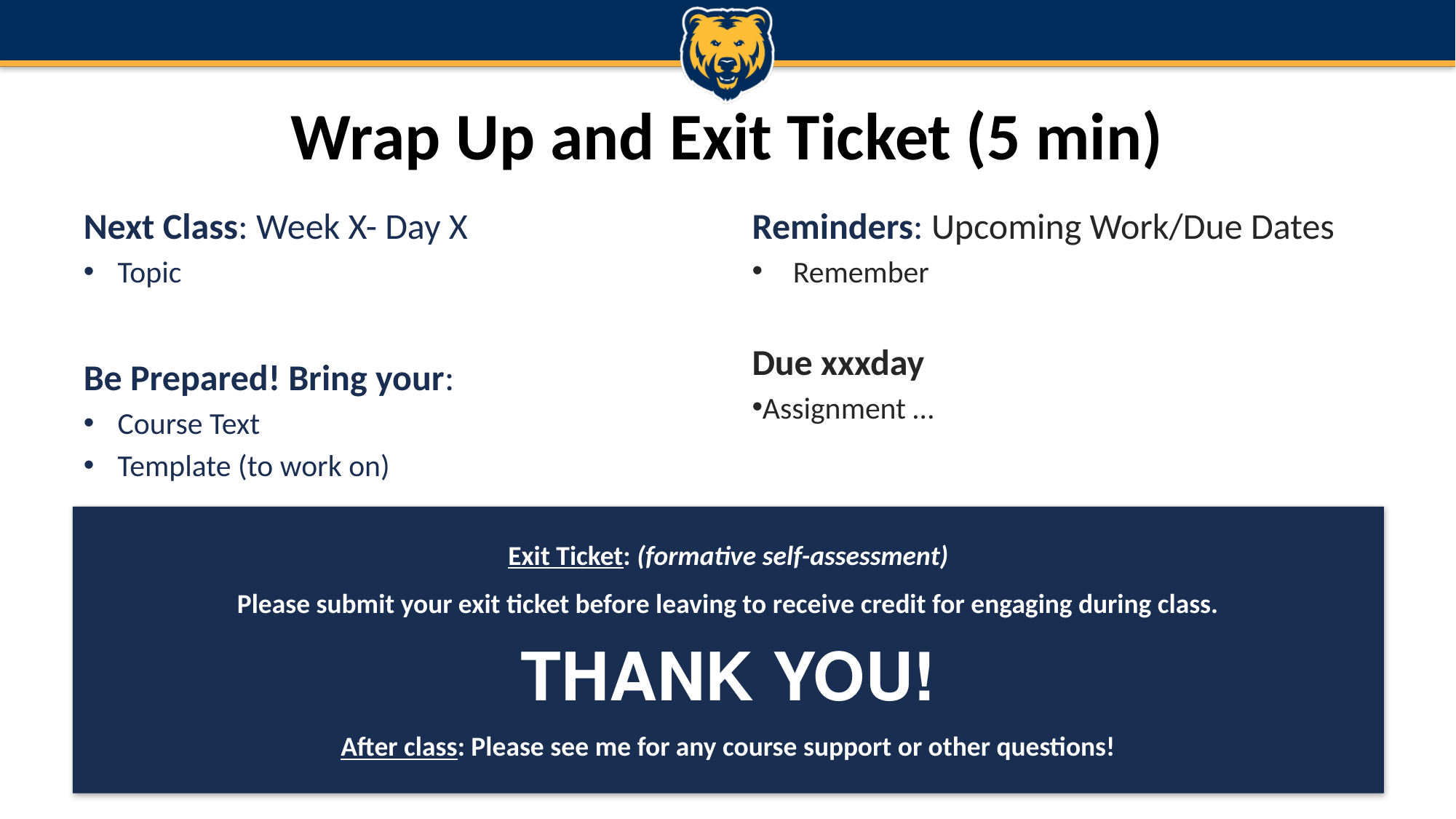

# Wrap Up and Exit Ticket (5 min)
Reminders: Upcoming Work/Due Dates
Remember

Due xxxday
Assignment …

Next Class: Week X- Day X
Topic

Be Prepared! Bring your:
Course Text
Template (to work on)

Exit Ticket: (formative self-assessment)
Please submit your exit ticket before leaving to receive credit for engaging during class.
THANK YOU!
After class: Please see me for any course support or other questions!